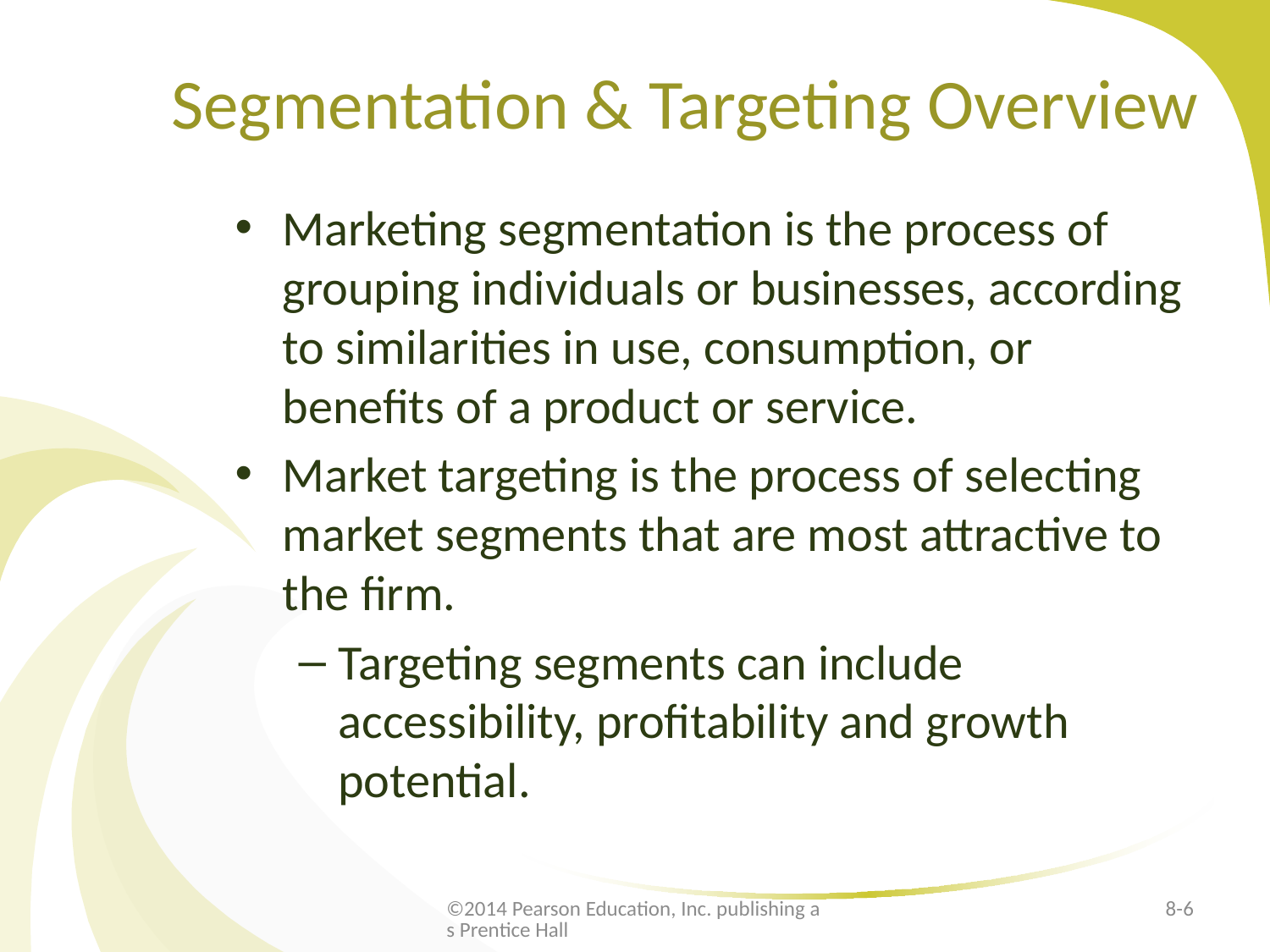

# Segmentation & Targeting Overview
Marketing segmentation is the process of grouping individuals or businesses, according to similarities in use, consumption, or benefits of a product or service.
Market targeting is the process of selecting market segments that are most attractive to the firm.
Targeting segments can include accessibility, profitability and growth potential.
©2014 Pearson Education, Inc. publishing as Prentice Hall
8-6